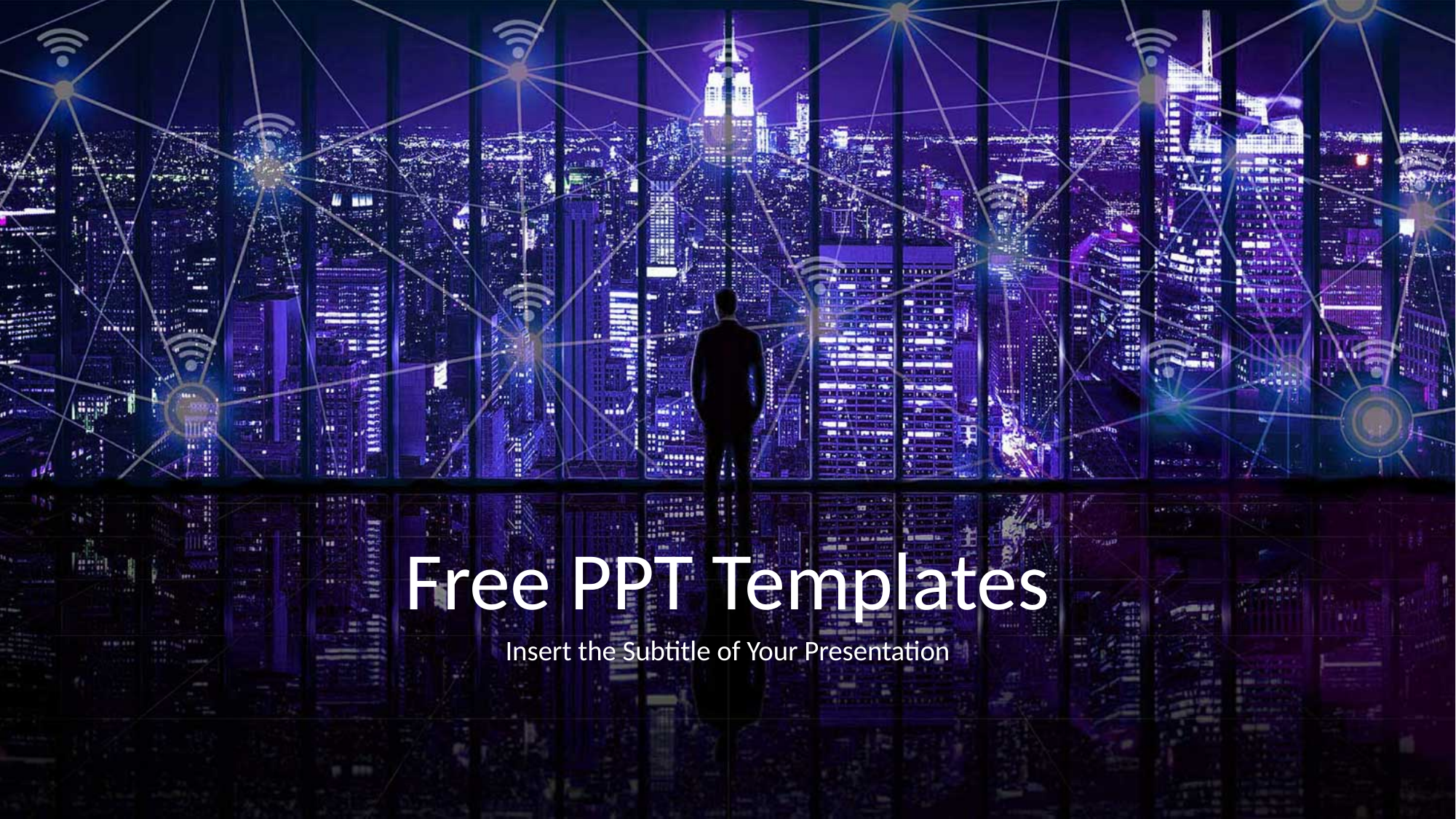

Free PPT Templates
Insert the Subtitle of Your Presentation